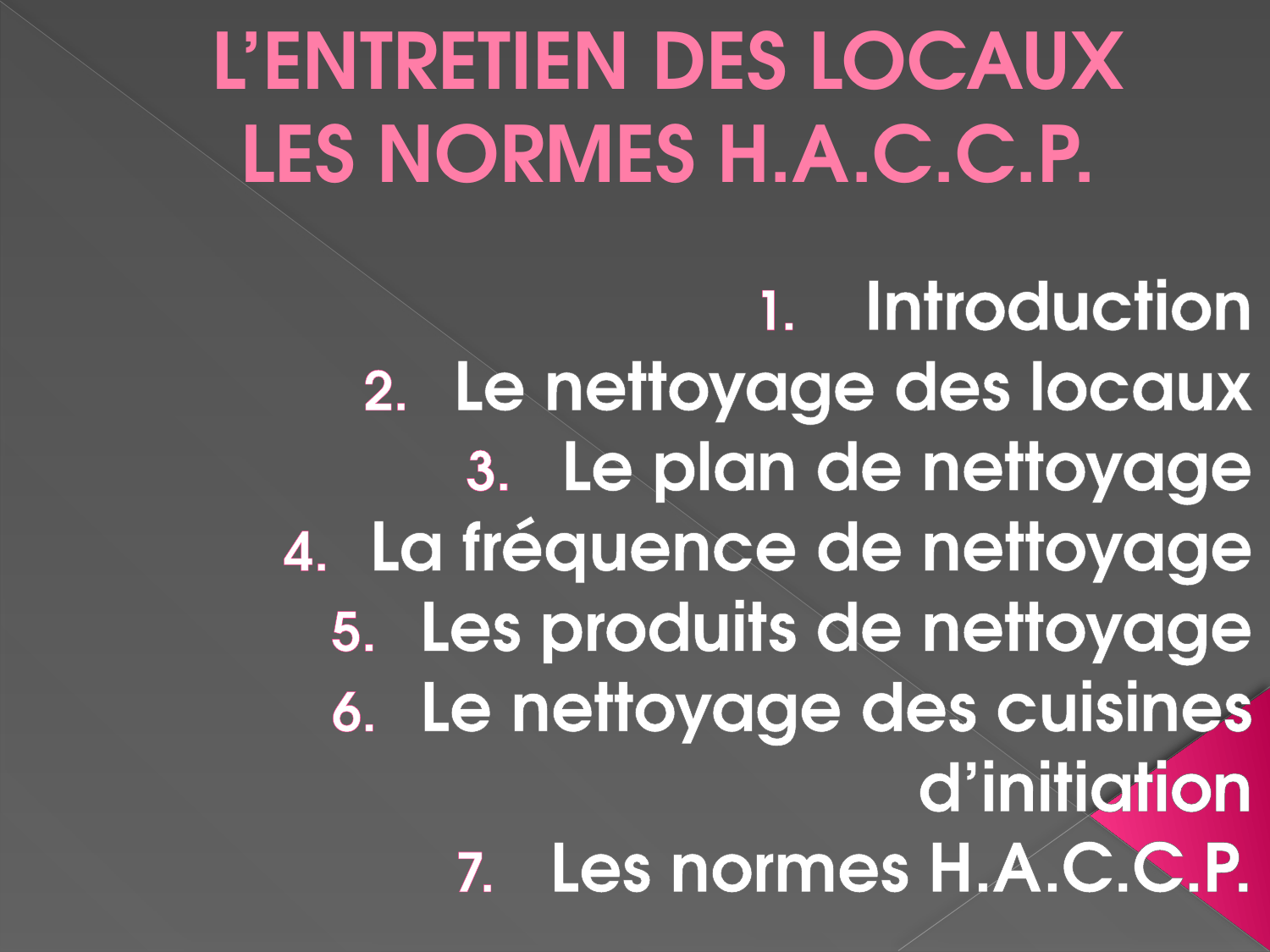

# L’ENTRETIEN DES LOCAUX LES NORMES H.A.C.C.P.
Introduction
Le nettoyage des locaux
Le plan de nettoyage
La fréquence de nettoyage
Les produits de nettoyage
Le nettoyage des cuisines d’initiation
Les normes H.A.C.C.P.